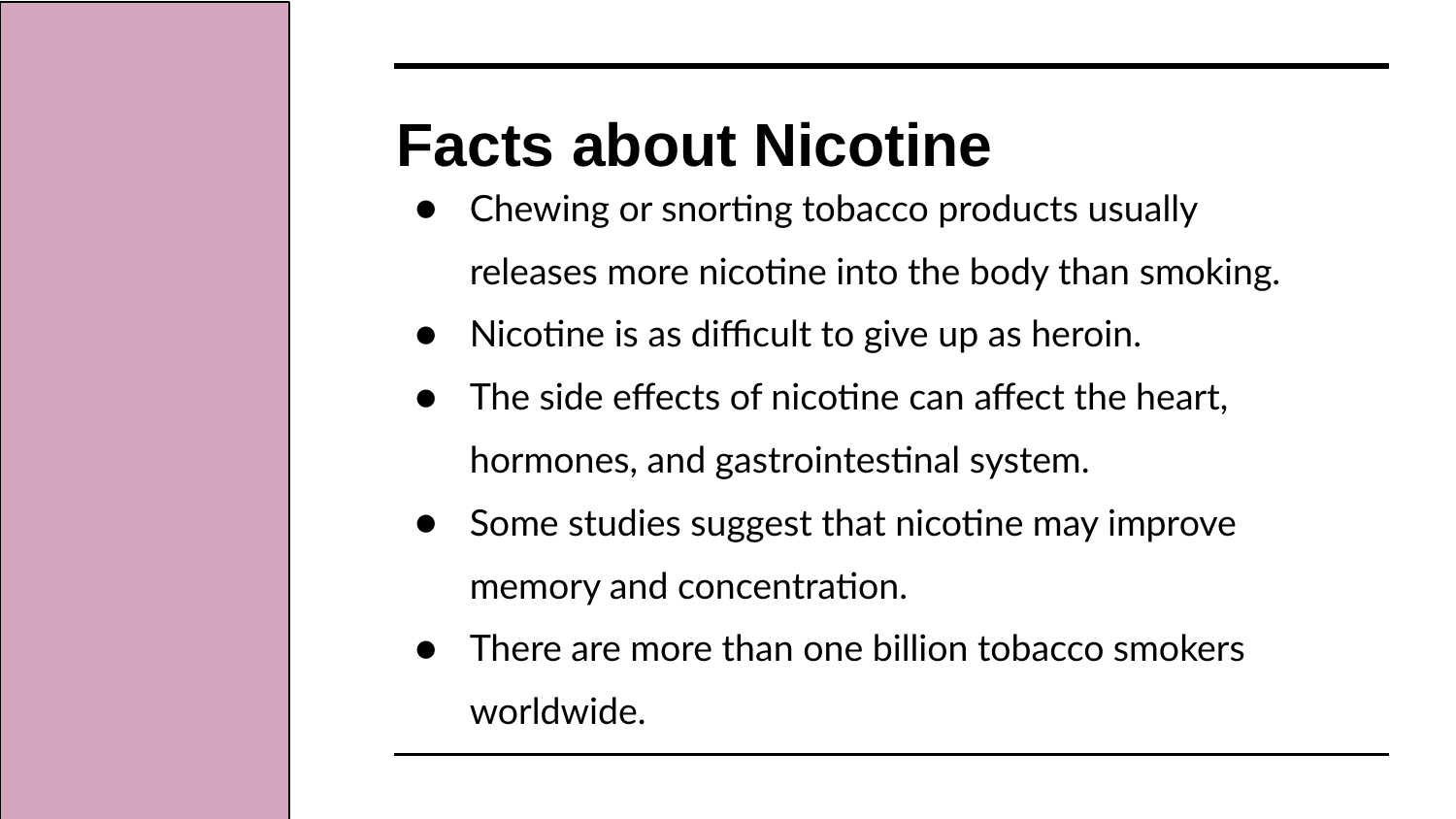

# Facts about Nicotine
Chewing or snorting tobacco products usually releases more nicotine into the body than smoking.
Nicotine is as difficult to give up as heroin.
The side effects of nicotine can affect the heart, hormones, and gastrointestinal system.
Some studies suggest that nicotine may improve memory and concentration.
There are more than one billion tobacco smokers worldwide.